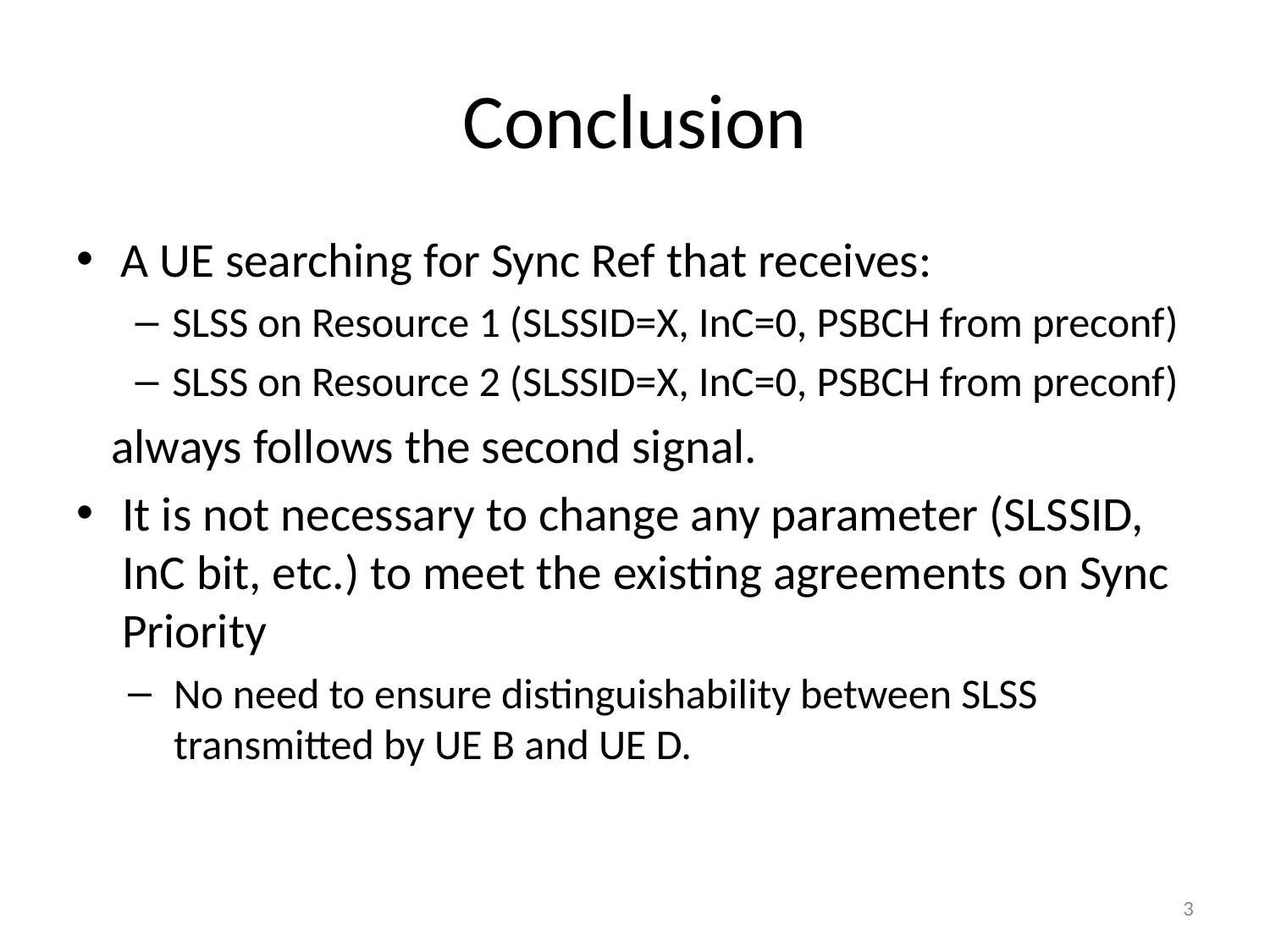

# Conclusion
A UE searching for Sync Ref that receives:
SLSS on Resource 1 (SLSSID=X, InC=0, PSBCH from preconf)
SLSS on Resource 2 (SLSSID=X, InC=0, PSBCH from preconf)
always follows the second signal.
It is not necessary to change any parameter (SLSSID, InC bit, etc.) to meet the existing agreements on Sync Priority
No need to ensure distinguishability between SLSS transmitted by UE B and UE D.

3